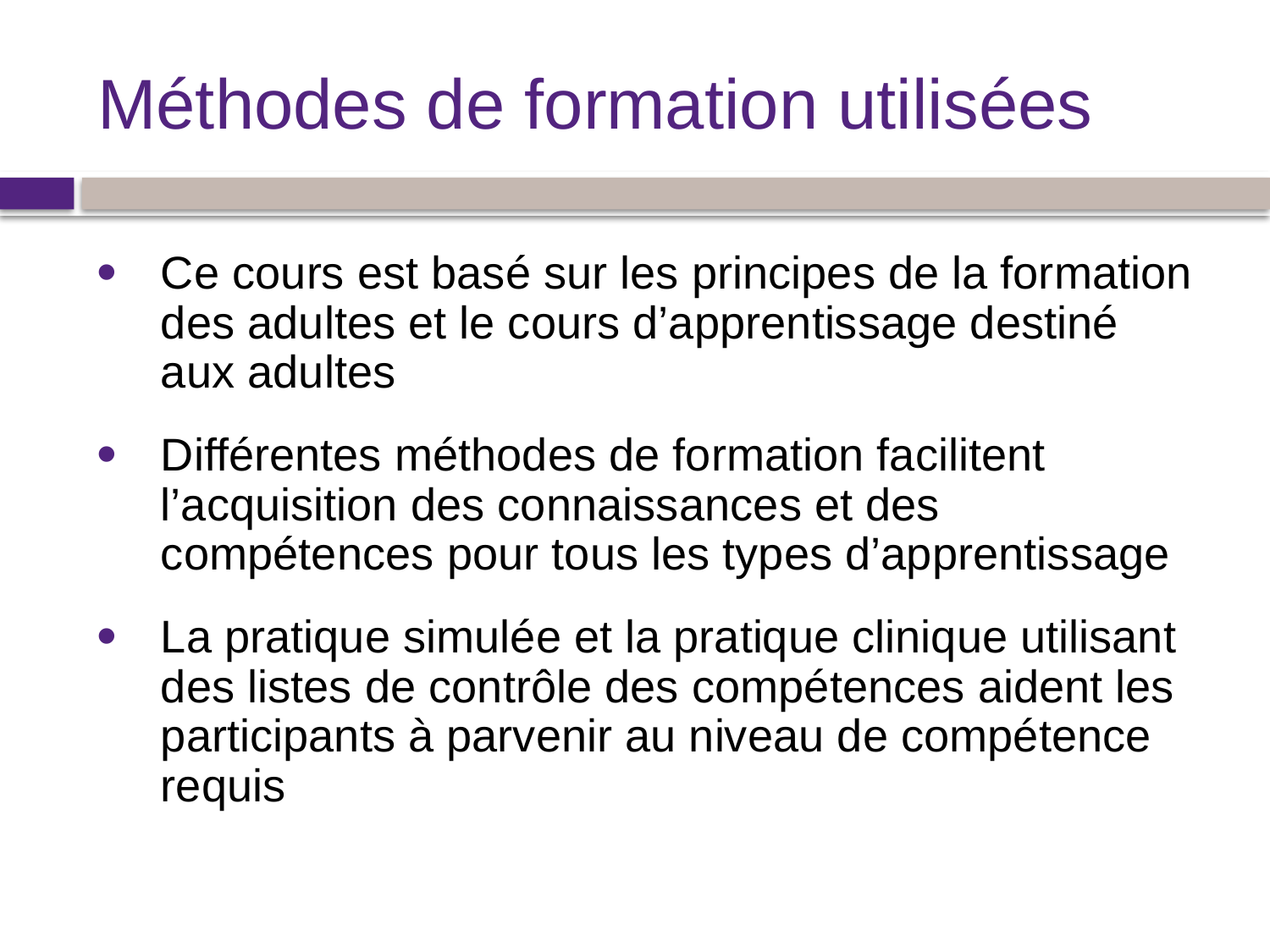

# Méthodes de formation utilisées
Ce cours est basé sur les principes de la formation des adultes et le cours d’apprentissage destiné aux adultes
Différentes méthodes de formation facilitent l’acquisition des connaissances et des compétences pour tous les types d’apprentissage
La pratique simulée et la pratique clinique utilisant des listes de contrôle des compétences aident les participants à parvenir au niveau de compétence requis